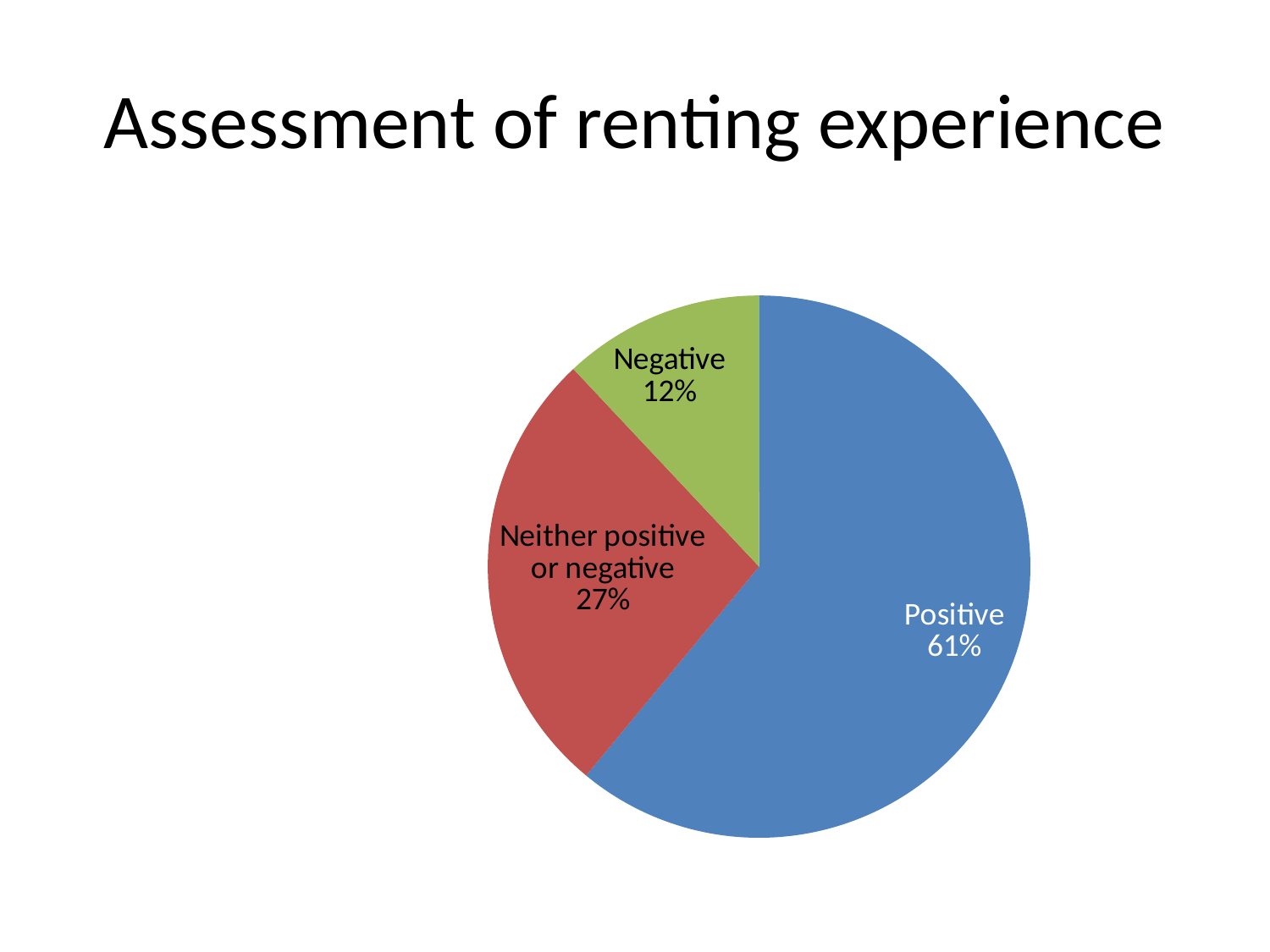

# Assessment of renting experience

### Chart

| Category | Sales |
|---|---|
| Positive | 61.0 |
| Neither positive or negative | 27.0 |
| Negative | 12.0 |